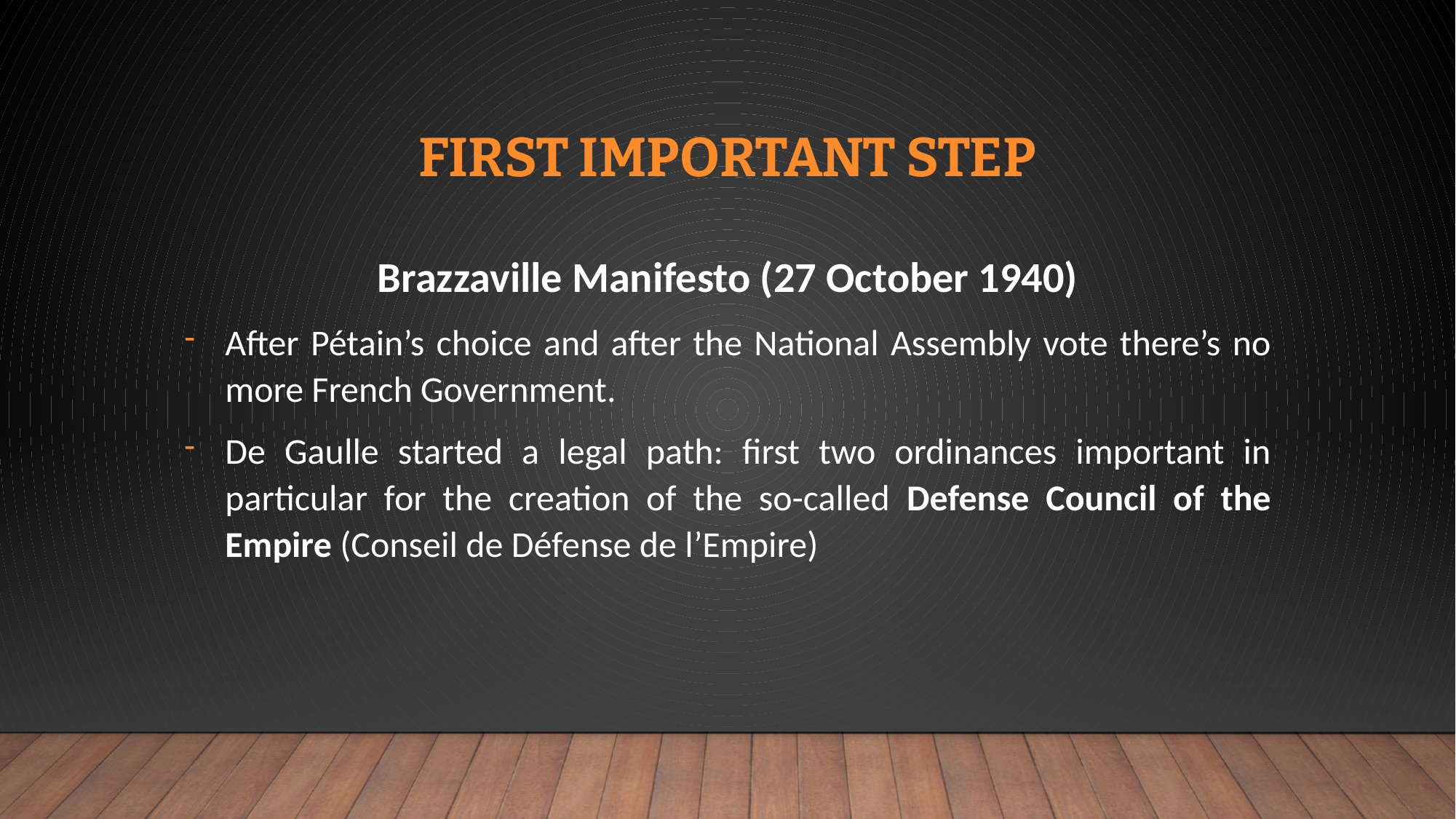

# FIRST IMPORTANT STEP
Brazzaville Manifesto (27 October 1940)
After Pétain’s choice and after the National Assembly vote there’s no more French Government.
De Gaulle started a legal path: first two ordinances important in particular for the creation of the so-called Defense Council of the Empire (Conseil de Défense de l’Empire)